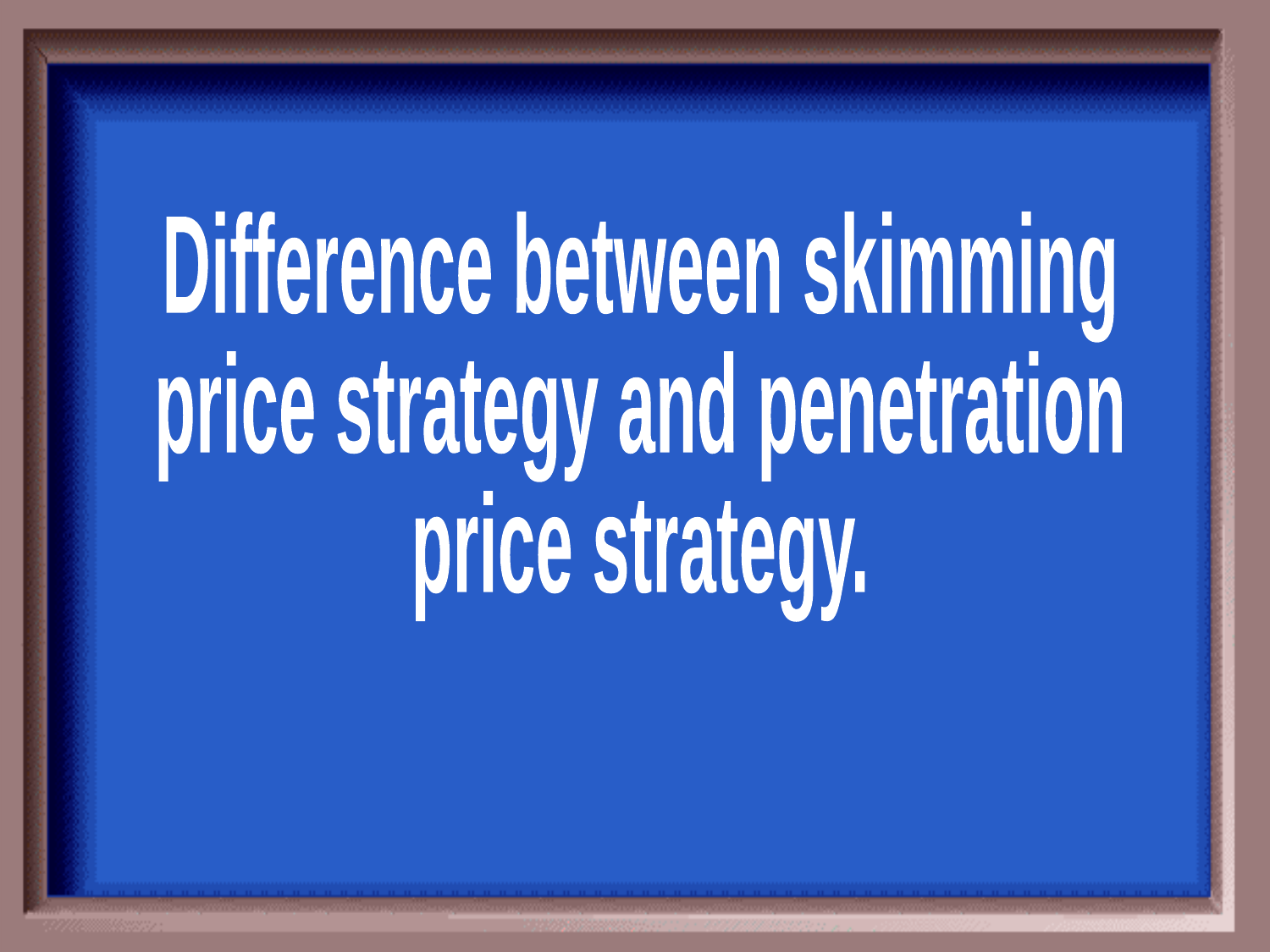

Difference between skimming
price strategy and penetration
price strategy.